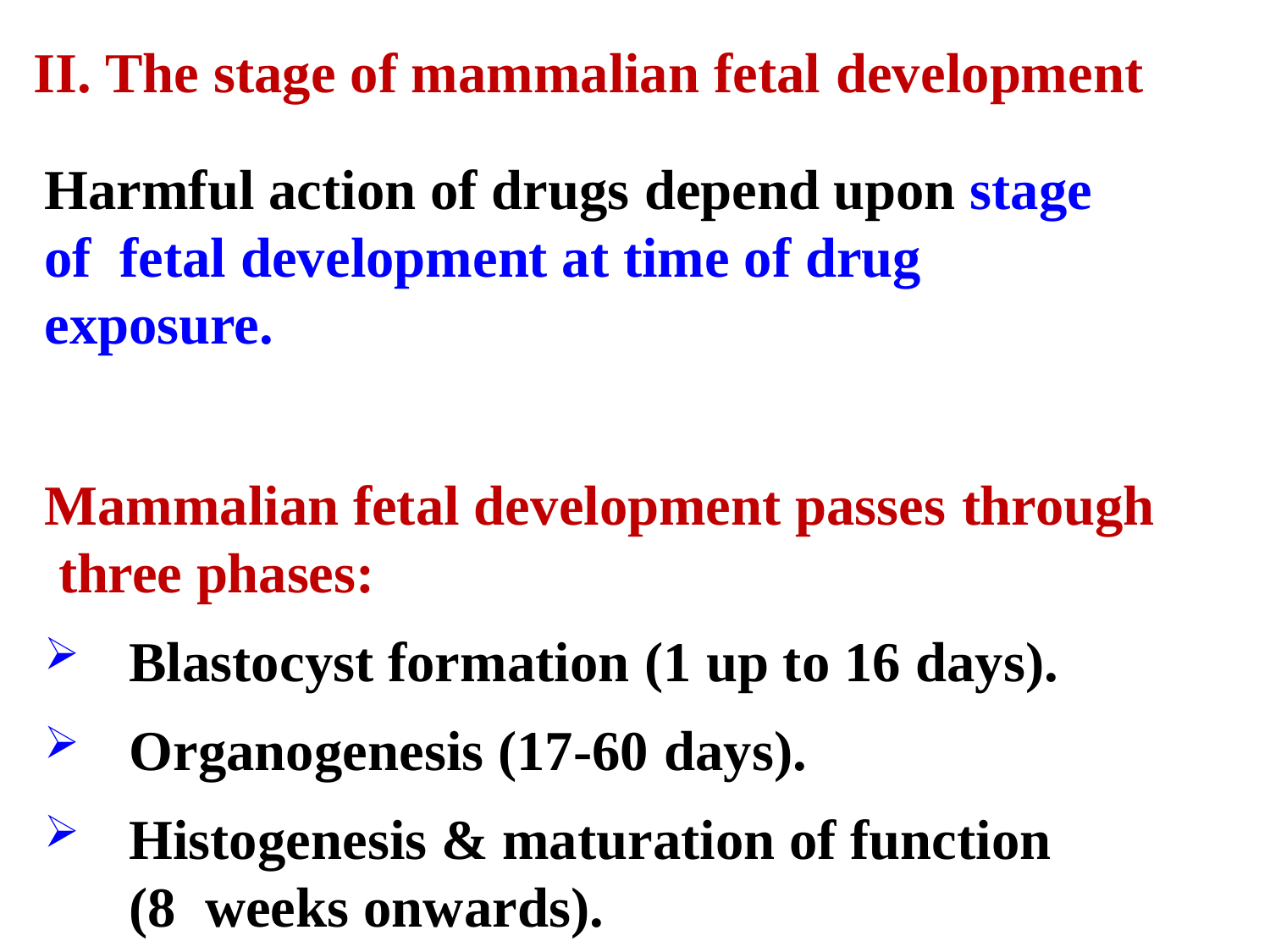

The stage of mammalian fetal development
Harmful action of drugs depend upon stage of  fetal development at time of drug exposure.

Mammalian fetal development passes through  three phases:
Blastocyst formation (1 up to 16 days).
Organogenesis (17-60 days).
Histogenesis & maturation of function (8  weeks onwards).